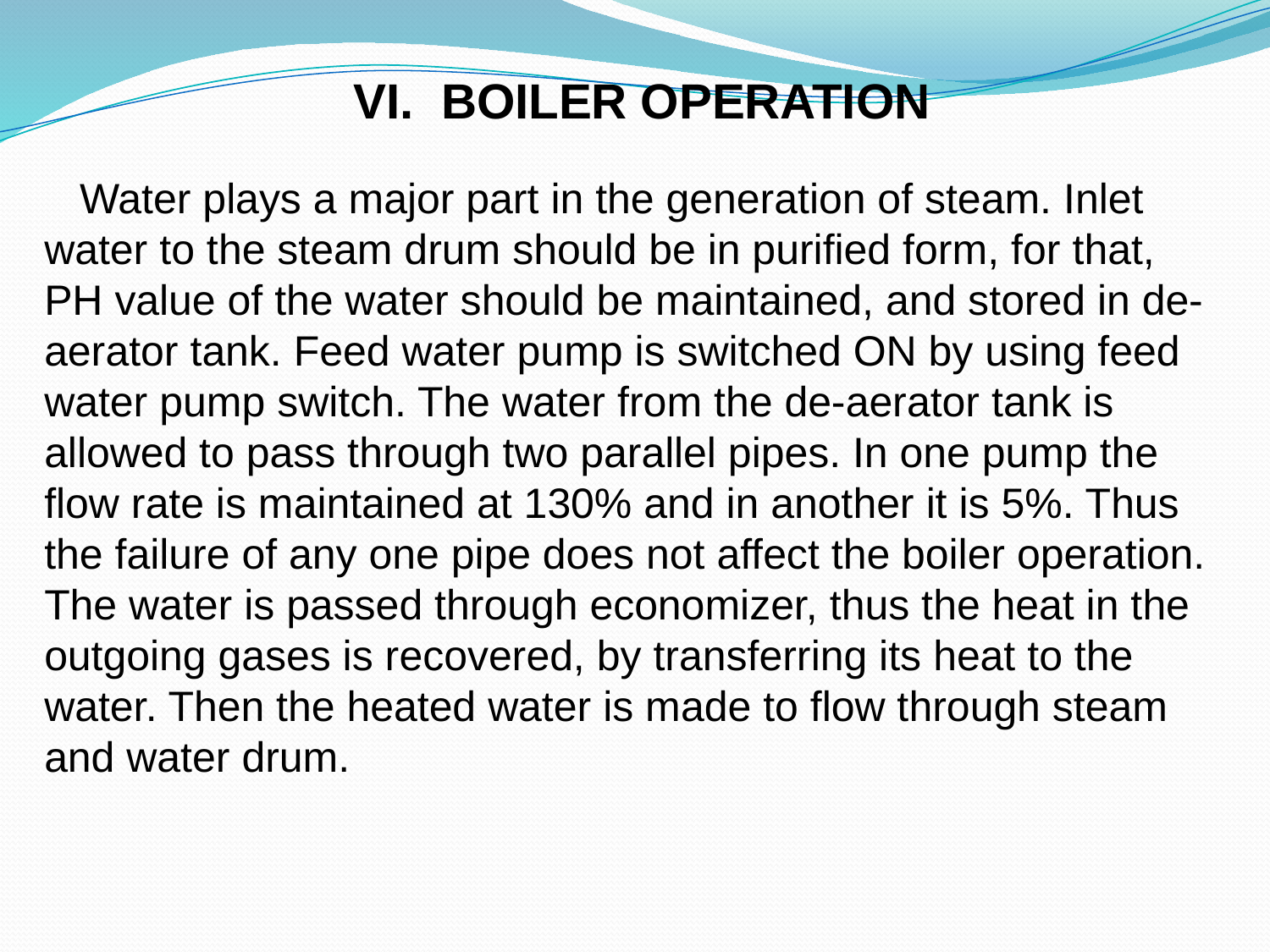

VI.  BOILER OPERATION

   Water plays a major part in the generation of steam. Inlet water to the steam drum should be in purified form, for that, PH value of the water should be maintained, and stored in de-aerator tank. Feed water pump is switched ON by using feed water pump switch. The water from the de-aerator tank is allowed to pass through two parallel pipes. In one pump the flow rate is maintained at 130% and in another it is 5%. Thus the failure of any one pipe does not affect the boiler operation. The water is passed through economizer, thus the heat in the outgoing gases is recovered, by transferring its heat to the water. Then the heated water is made to flow through steam and water drum.